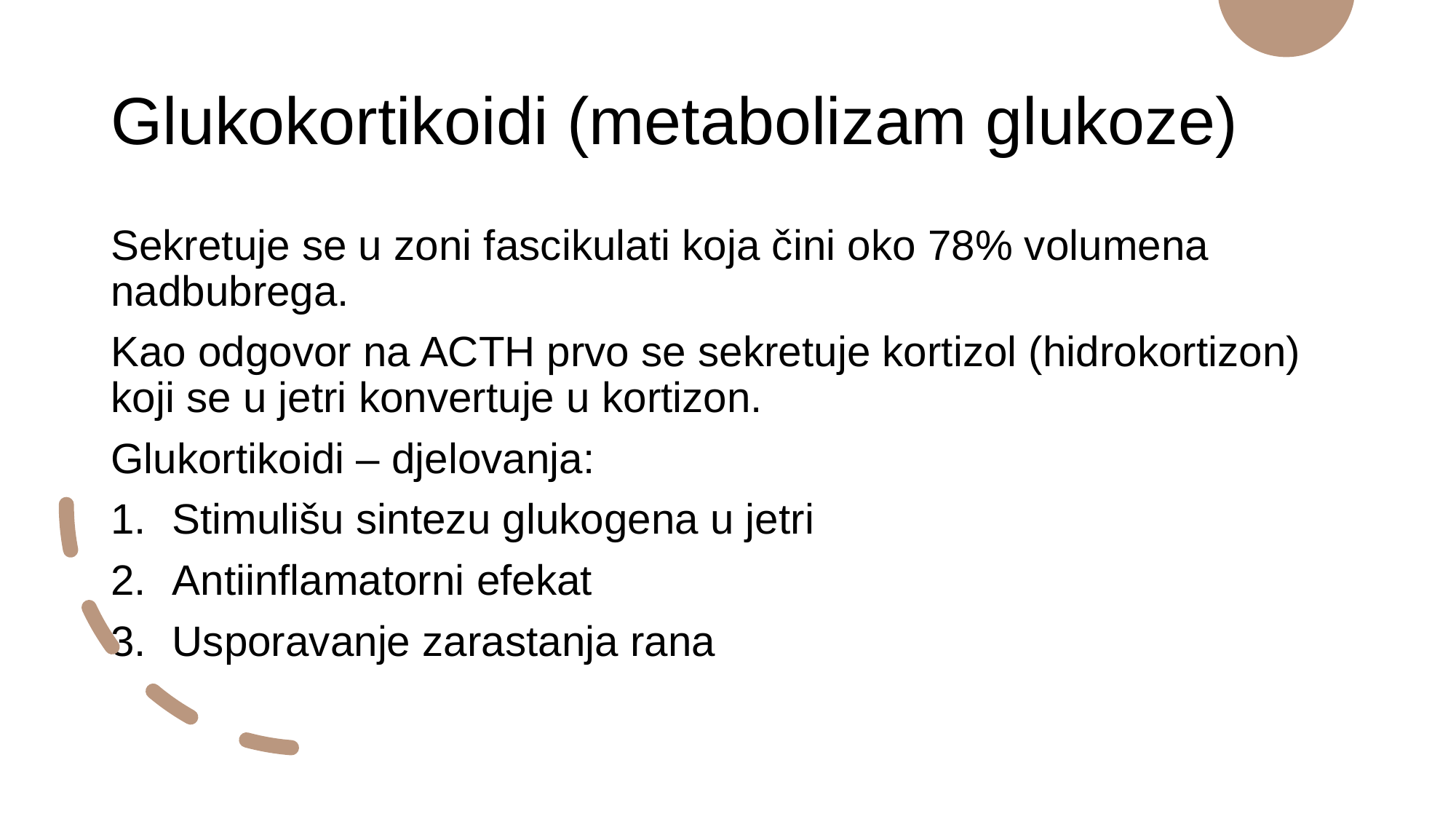

# Glukokortikoidi (metabolizam glukoze)
Sekretuje se u zoni fascikulati koja čini oko 78% volumena nadbubrega.
Kao odgovor na ACTH prvo se sekretuje kortizol (hidrokortizon) koji se u jetri konvertuje u kortizon.
Glukortikoidi – djelovanja:
Stimulišu sintezu glukogena u jetri
Antiinflamatorni efekat
Usporavanje zarastanja rana